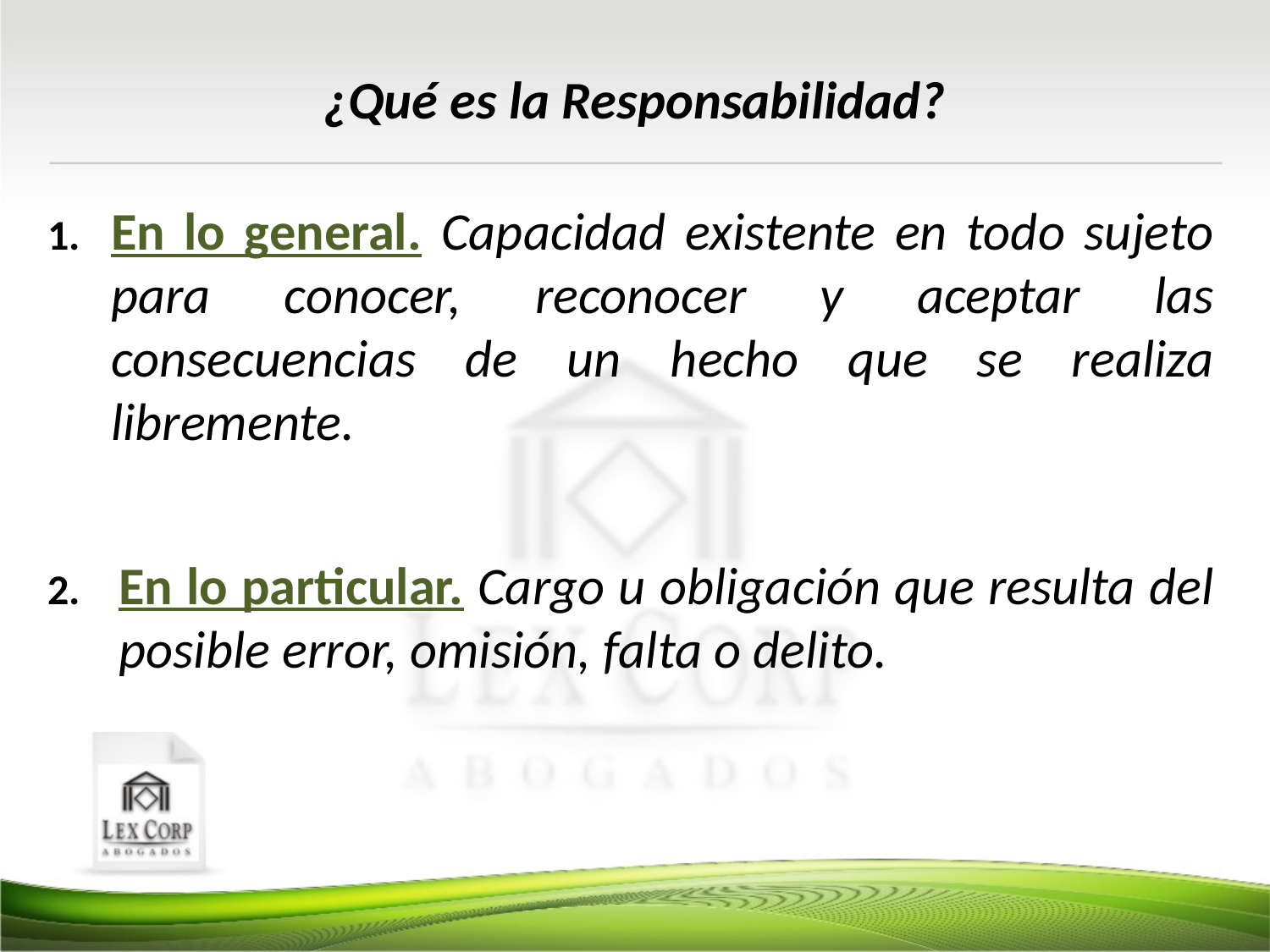

¿Qué es la Responsabilidad?

En lo general. Capacidad existente en todo sujeto para conocer, reconocer y aceptar las consecuencias de un hecho que se realiza libremente.

En lo particular. Cargo u obligación que resulta del posible error, omisión, falta o delito.